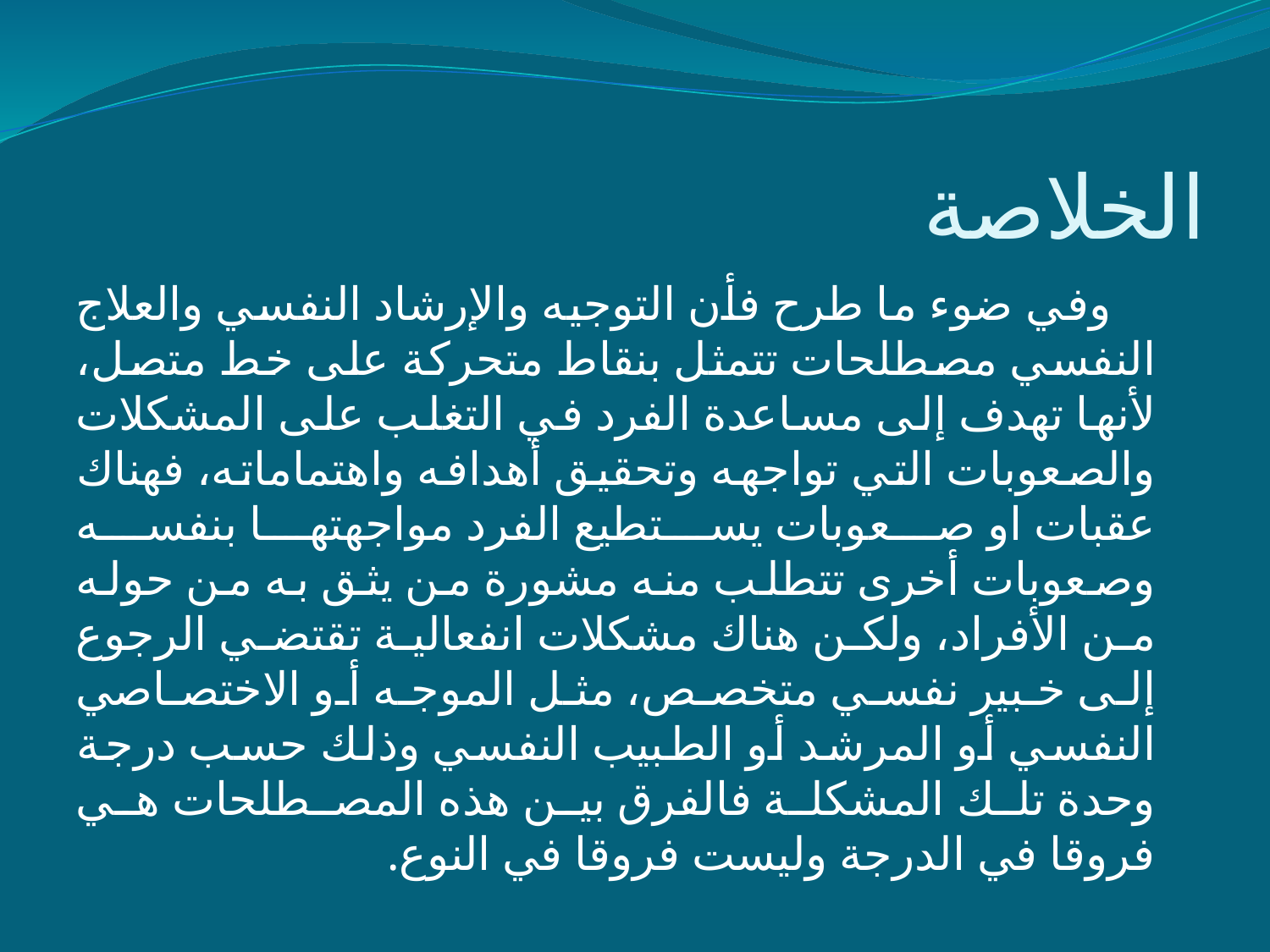

# الخلاصة
       وفي ضوء ما طرح فأن التوجيه والإرشاد النفسي والعلاج النفسي مصطلحات تتمثل بنقاط متحركة على خط متصل، لأنها تهدف إلى مساعدة الفرد في التغلب على المشكلات والصعوبات التي تواجهه وتحقيق أهدافه واهتماماته، فهناك عقبات او صعوبات يستطيع الفرد مواجهتها بنفسه وصعوبات أخرى تتطلب منه مشورة من يثق به من حوله من الأفراد، ولكن هناك مشكلات انفعالية تقتضي الرجوع إلى خبير نفسي متخصص، مثل الموجه أو الاختصاصي النفسي أو المرشد أو الطبيب النفسي وذلك حسب درجة وحدة تلك المشكلة فالفرق بين هذه المصطلحات هي فروقا في الدرجة وليست فروقا في النوع.